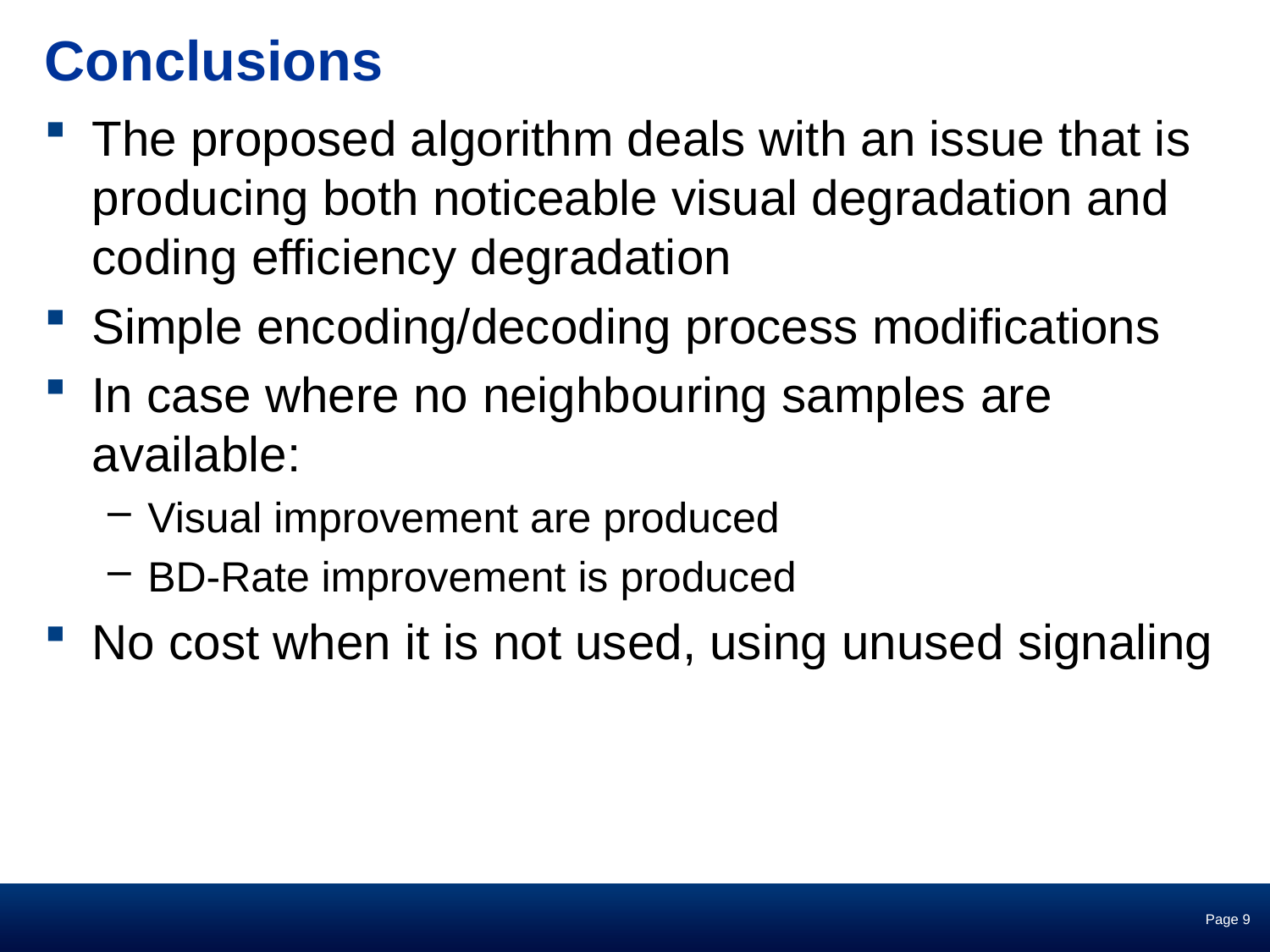

# Conclusions
The proposed algorithm deals with an issue that is producing both noticeable visual degradation and coding efficiency degradation
Simple encoding/decoding process modifications
In case where no neighbouring samples are available:
Visual improvement are produced
BD-Rate improvement is produced
No cost when it is not used, using unused signaling